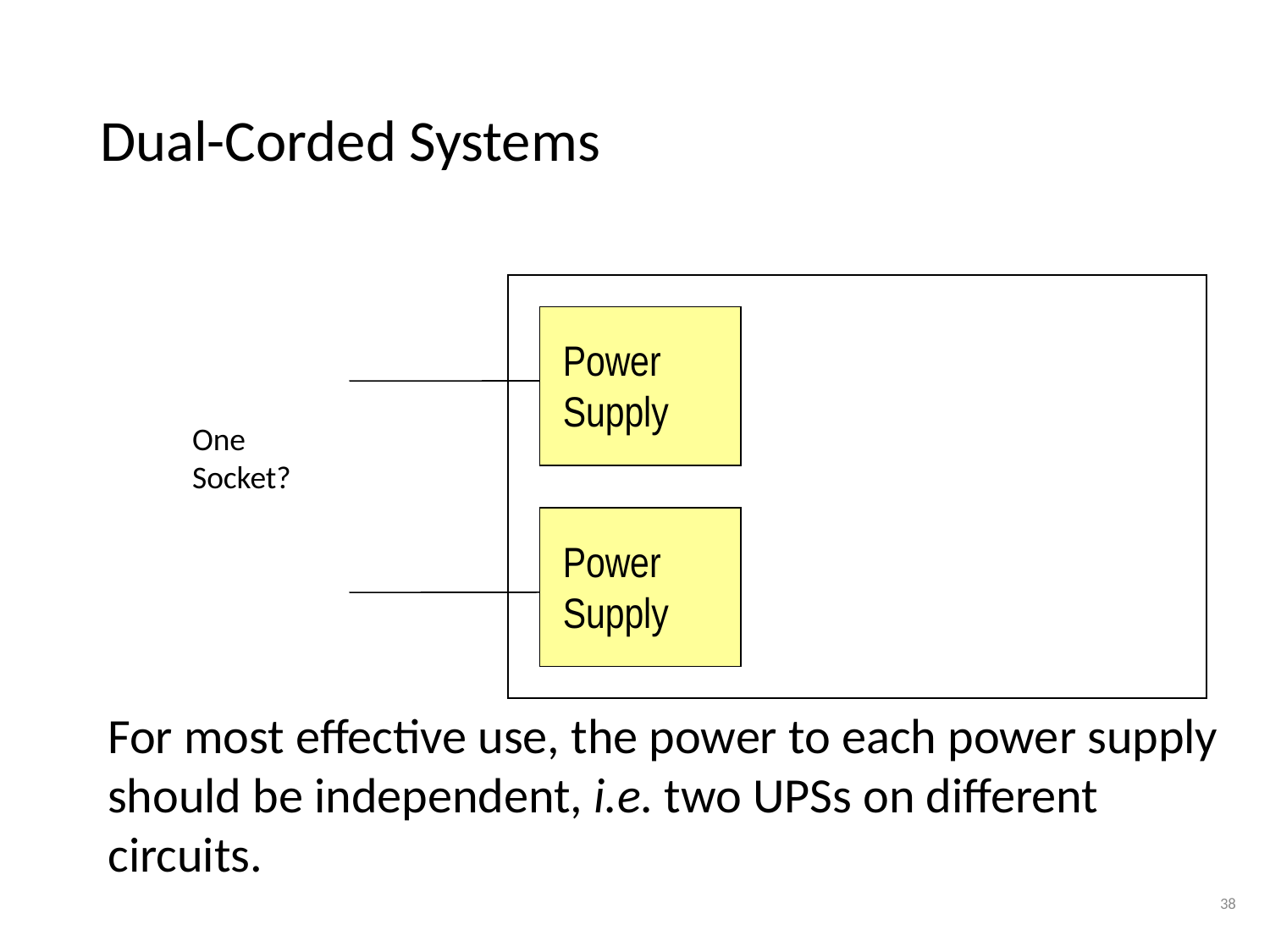

# Dual-Corded Systems

Power
Supply

One
Socket?

Power
Supply

For most effective use, the power to each power supply should be independent, i.e. two UPSs on different circuits.
38